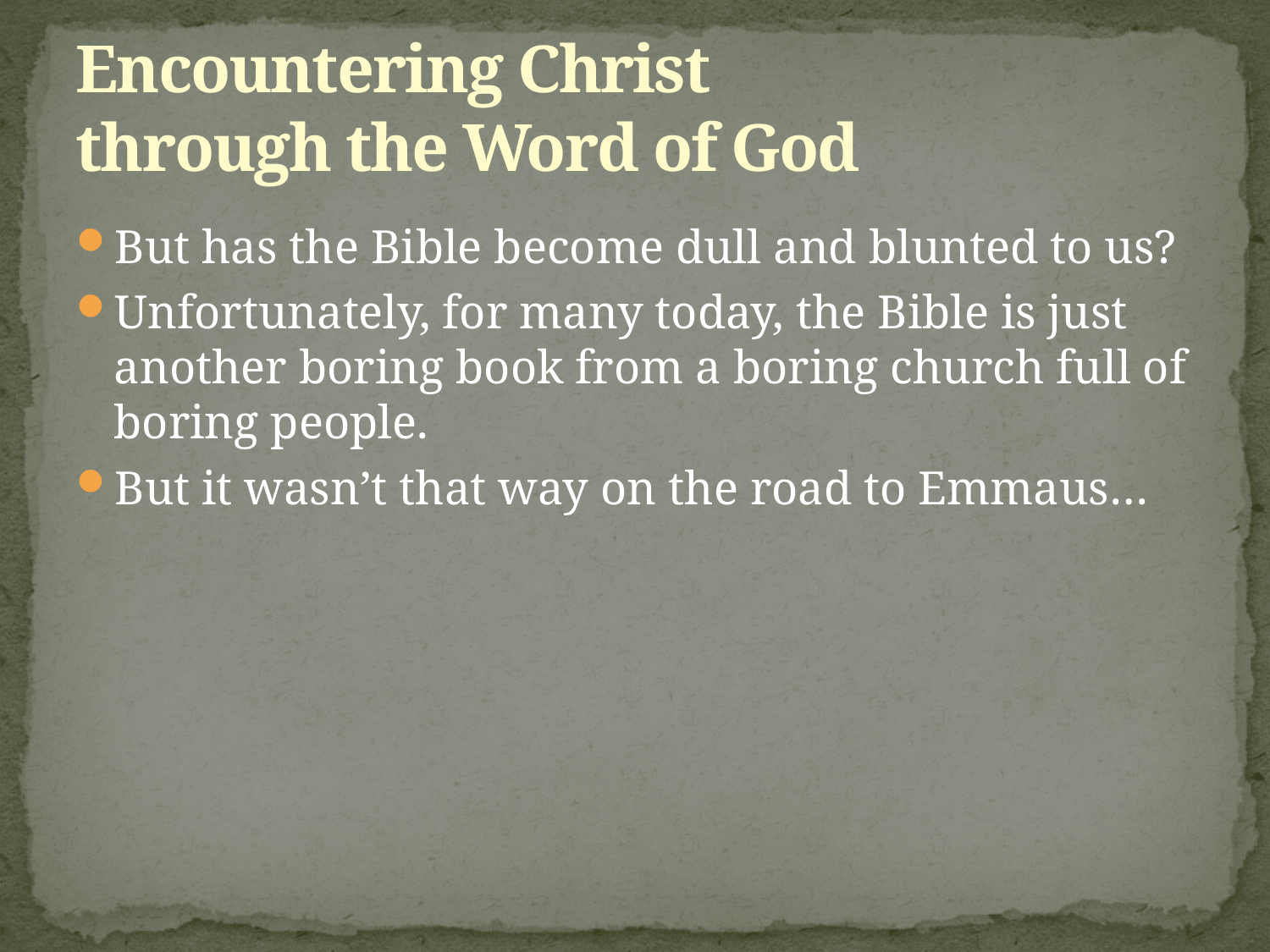

# Encountering Christ through the Word of God
But has the Bible become dull and blunted to us?
Unfortunately, for many today, the Bible is just another boring book from a boring church full of boring people.
But it wasn’t that way on the road to Emmaus…